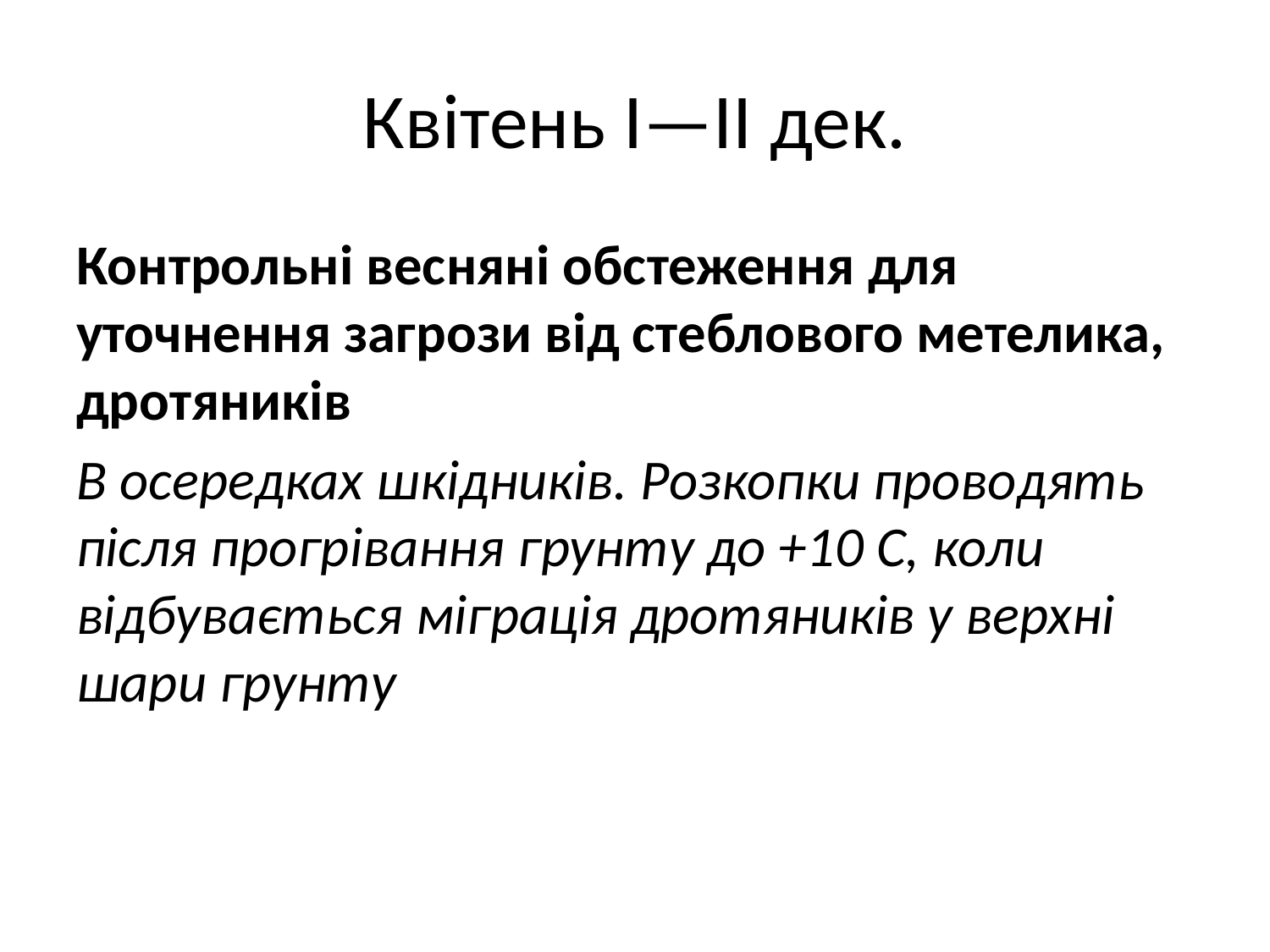

# Квітень І—II дек.
Контрольні весняні обстеження для уточнення загрози від стеблового метелика, дротяників
В осередках шкідників. Розкопки проводять після прогрівання грунту до +10 С, коли відбувається міграція дротяників у верхні шари грунту